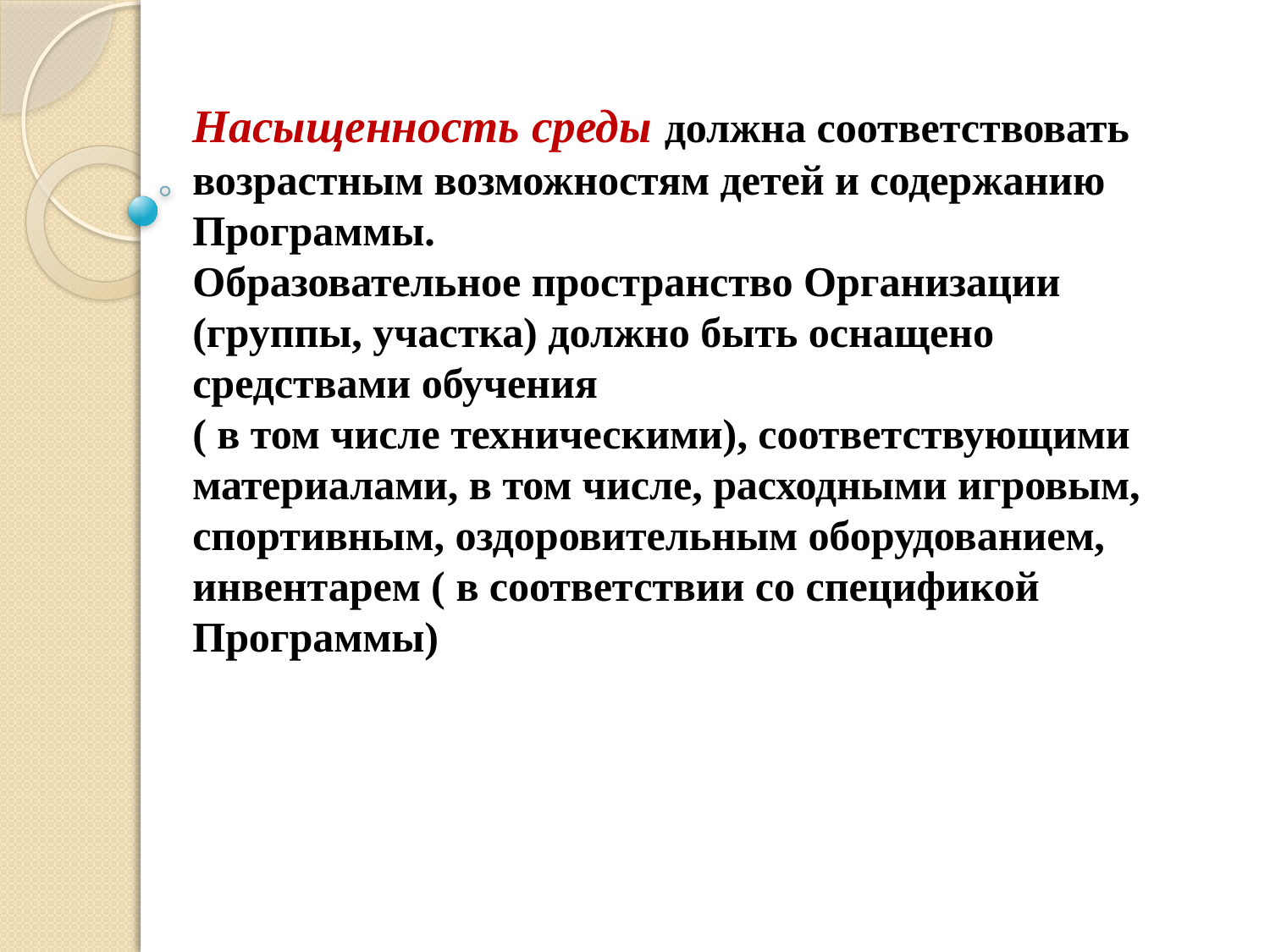

# Насыщенность среды должна соответствовать возрастным возможностям детей и содержанию Программы. Образовательное пространство Организации (группы, участка) должно быть оснащено средствами обучения ( в том числе техническими), соответствующими материалами, в том числе, расходными игровым, спортивным, оздоровительным оборудованием, инвентарем ( в соответствии со спецификой  Программы)